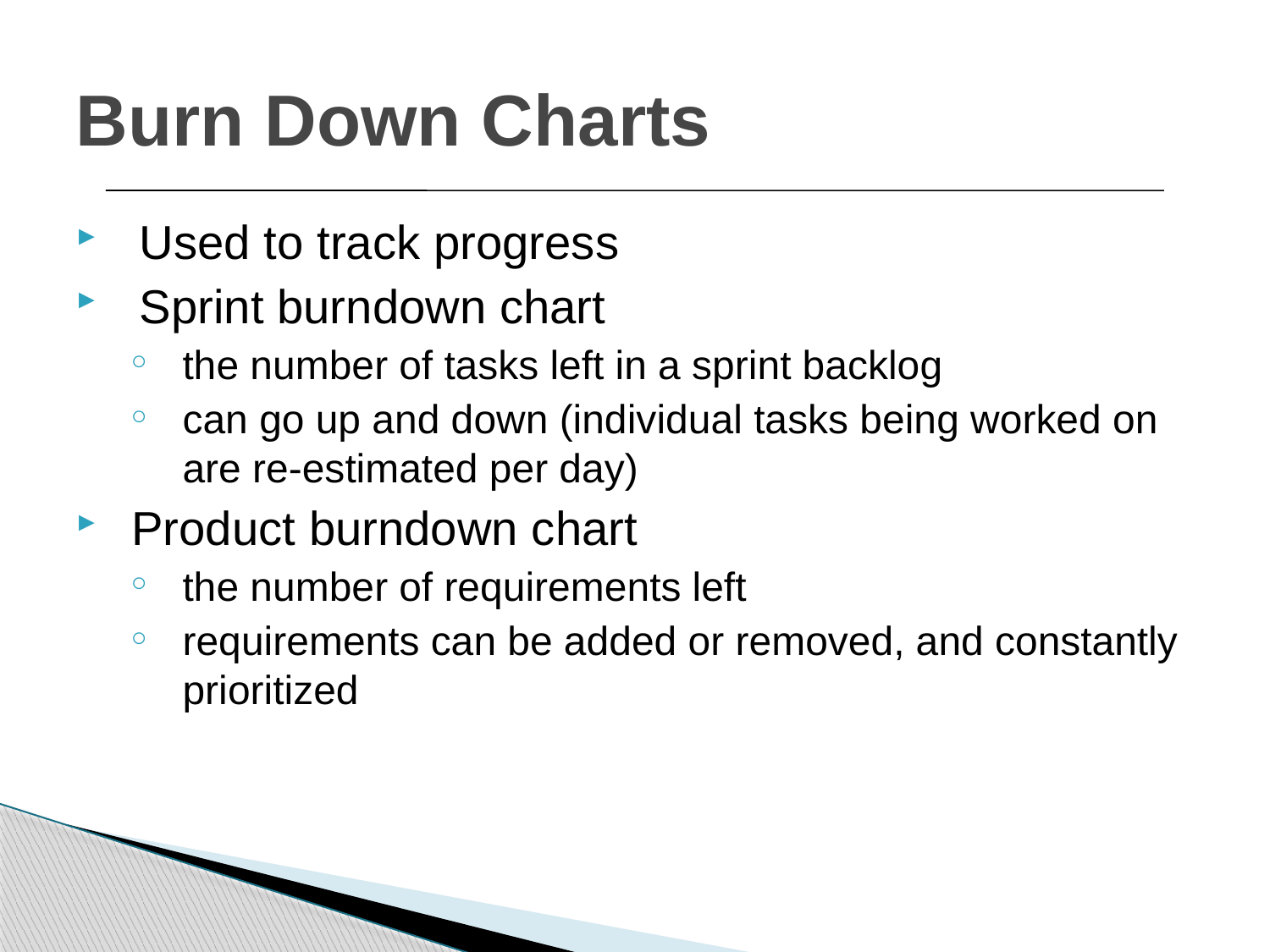

# Burn Down Charts
Used to track progress
Sprint burndown chart
the number of tasks left in a sprint backlog
can go up and down (individual tasks being worked on are re-estimated per day)
Product burndown chart
the number of requirements left
requirements can be added or removed, and constantly prioritized